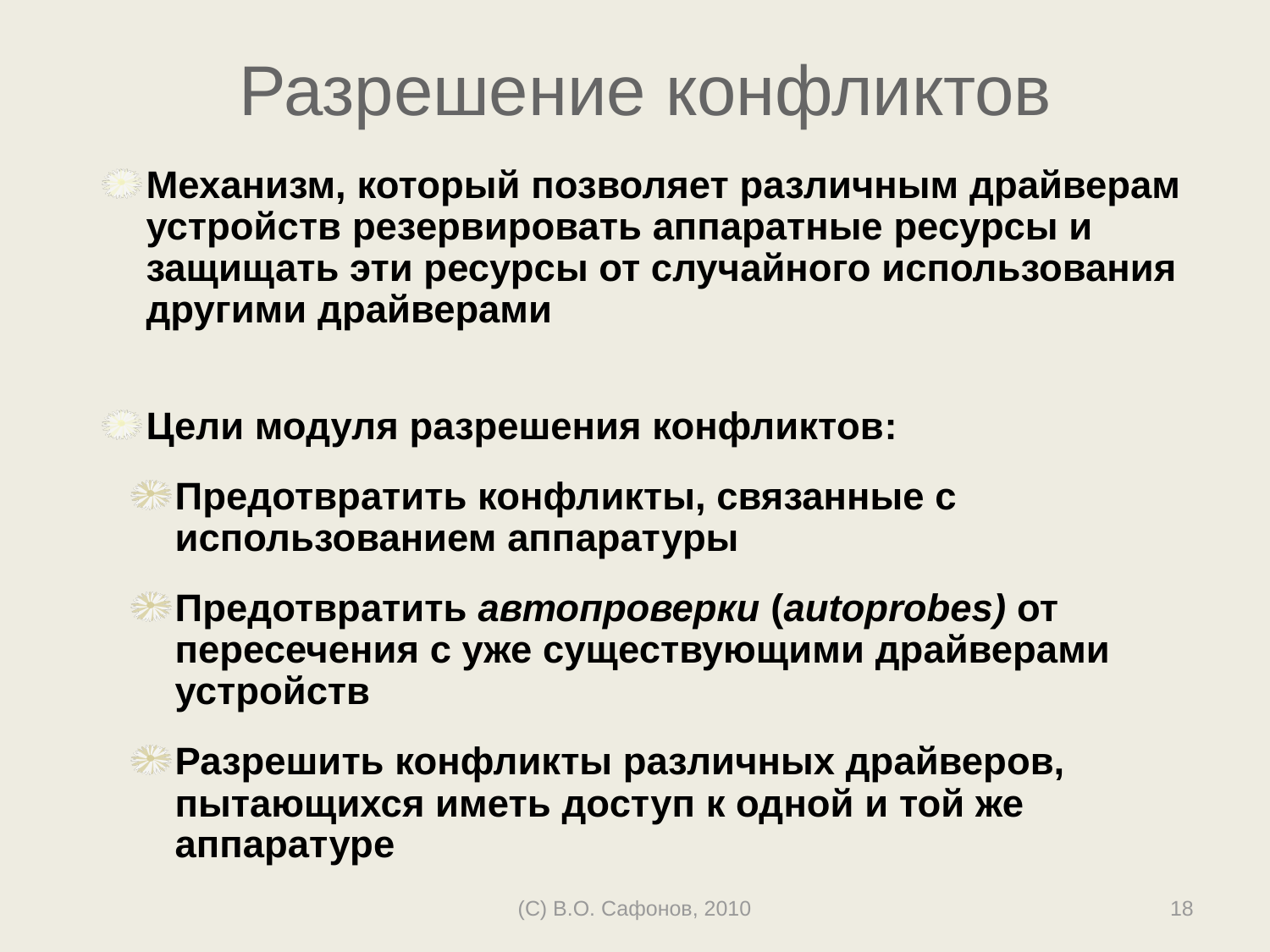

# Разрешение конфликтов
Механизм, который позволяет различным драйверам устройств резервировать аппаратные ресурсы и  защищать эти ресурсы от случайного использования другими драйверами
Цели модуля разрешения конфликтов:
Предотвратить конфликты, связанные с использованием аппаратуры
Предотвратить автопроверки (autoprobes) от пересечения с уже существующими драйверами устройств
Разрешить конфликты различных драйверов,  пытающихся иметь доступ к одной и той же аппаратуре
(C) В.О. Сафонов, 2010
18